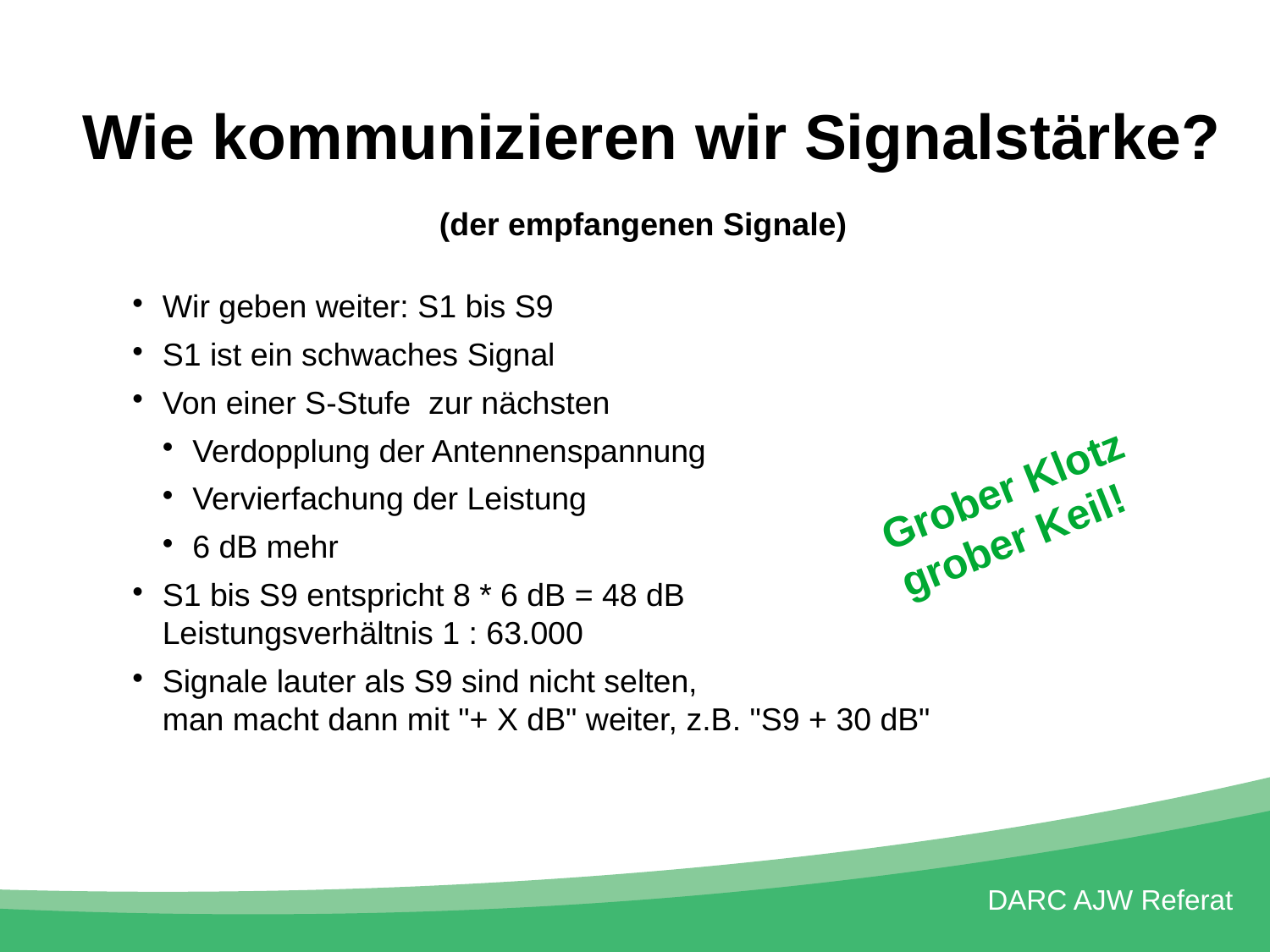

Wie kommunizieren wir Signalstärke?
(der empfangenen Signale)
Wir geben weiter: S1 bis S9
S1 ist ein schwaches Signal
Von einer S-Stufe  zur nächsten
Verdopplung der Antennenspannung
Vervierfachung der Leistung
6 dB mehr
S1 bis S9 entspricht 8 * 6 dB = 48 dB
Leistungsverhältnis 1 : 63.000
Signale lauter als S9 sind nicht selten,
man macht dann mit "+ X dB" weiter, z.B. "S9 + 30 dB"
Grober Klotz
grober Keil!